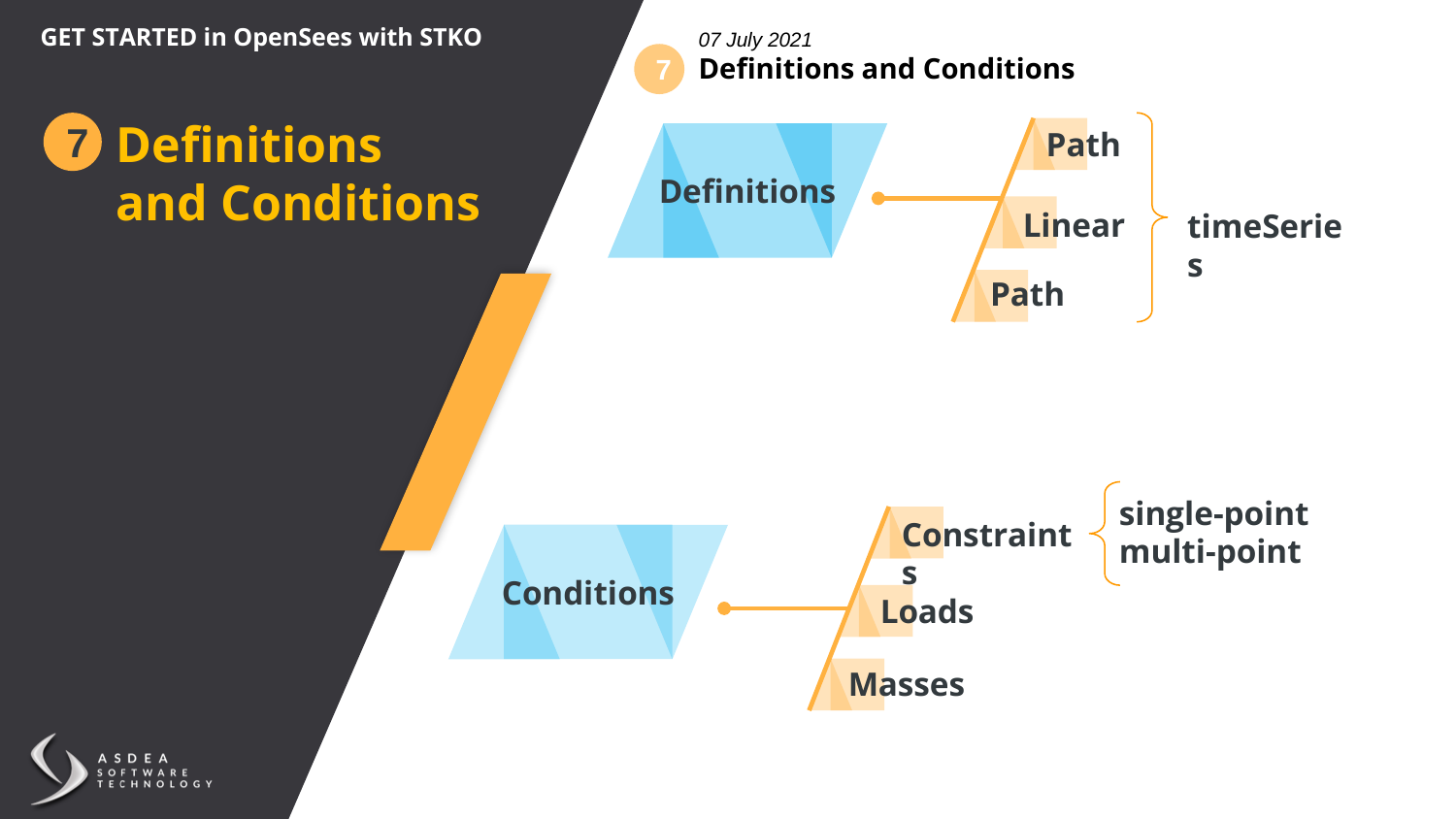

GET STARTED in OpenSees with STKO
07 July 2021
Definitions and Conditions
7
Definitions
and Conditions
7

Path

Definitions

Linear
timeSeries
Path

single-point
multi-point

Constraints

Conditions

Loads

Masses